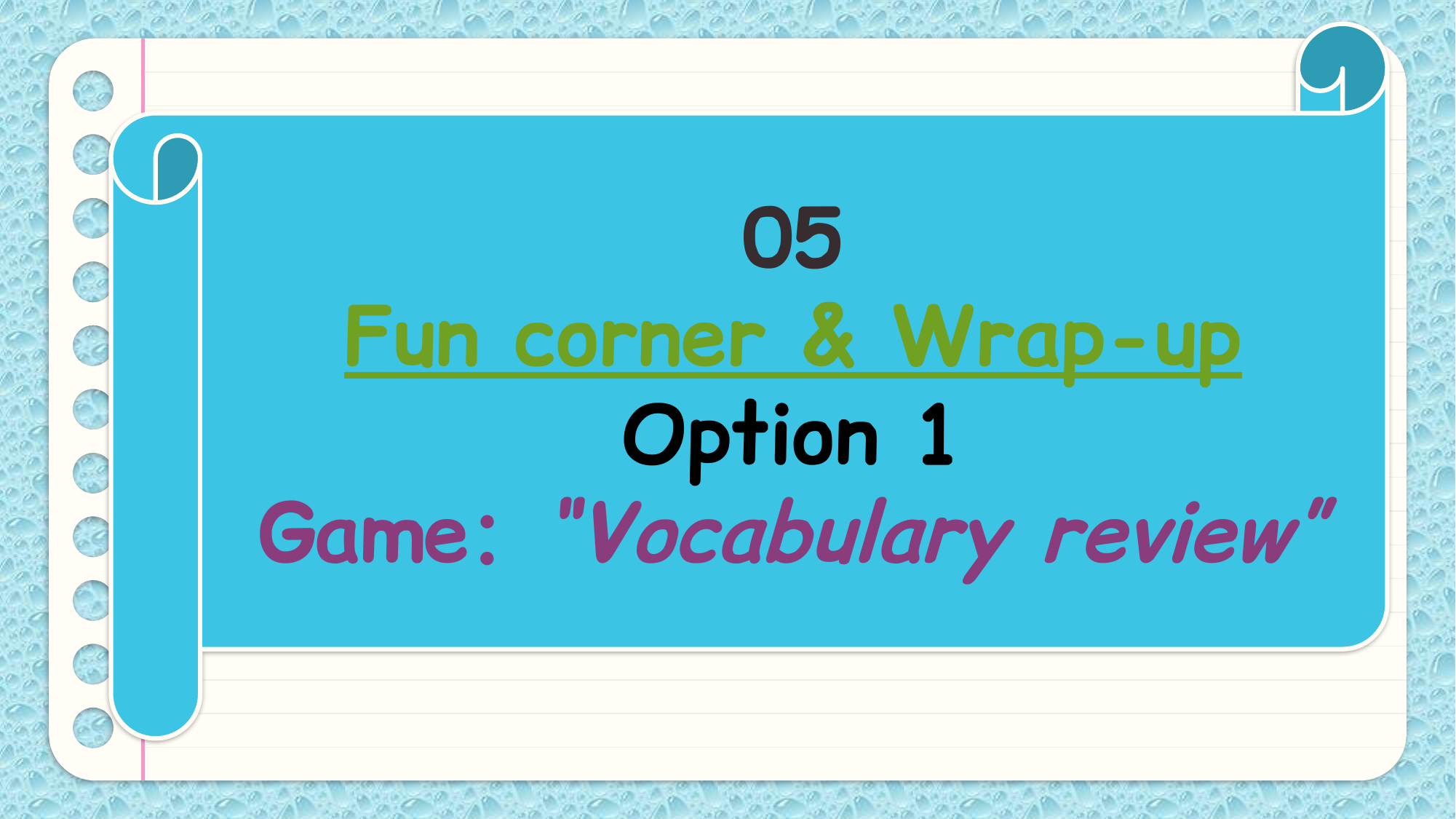

05
Fun corner & Wrap-up
 Option 1
Game: “Vocabulary review”